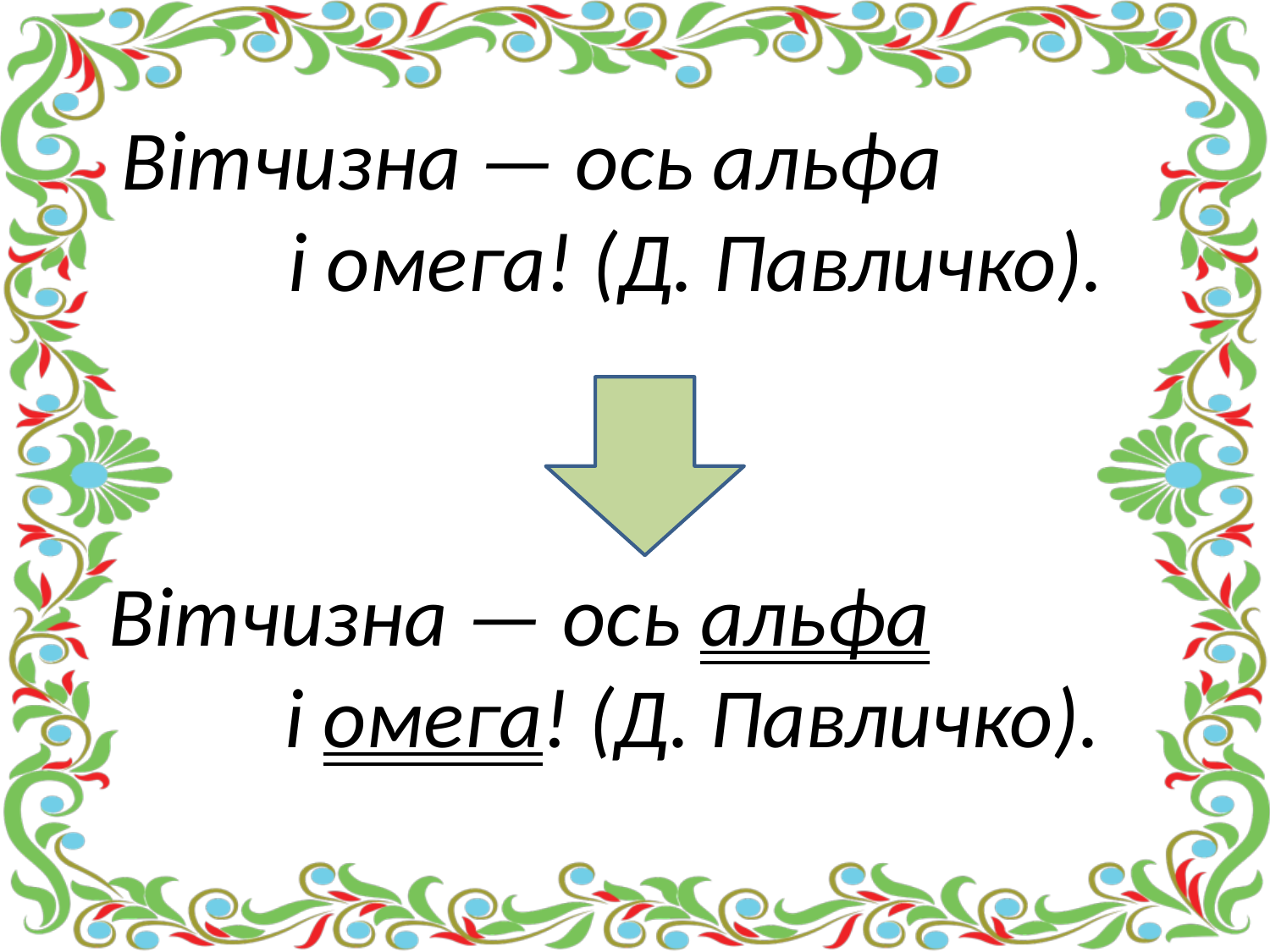

Вітчизна — ось альфа                  і омега! (Д. Павличко).

 Вітчизна — ось альфа                  і омега! (Д. Павличко).